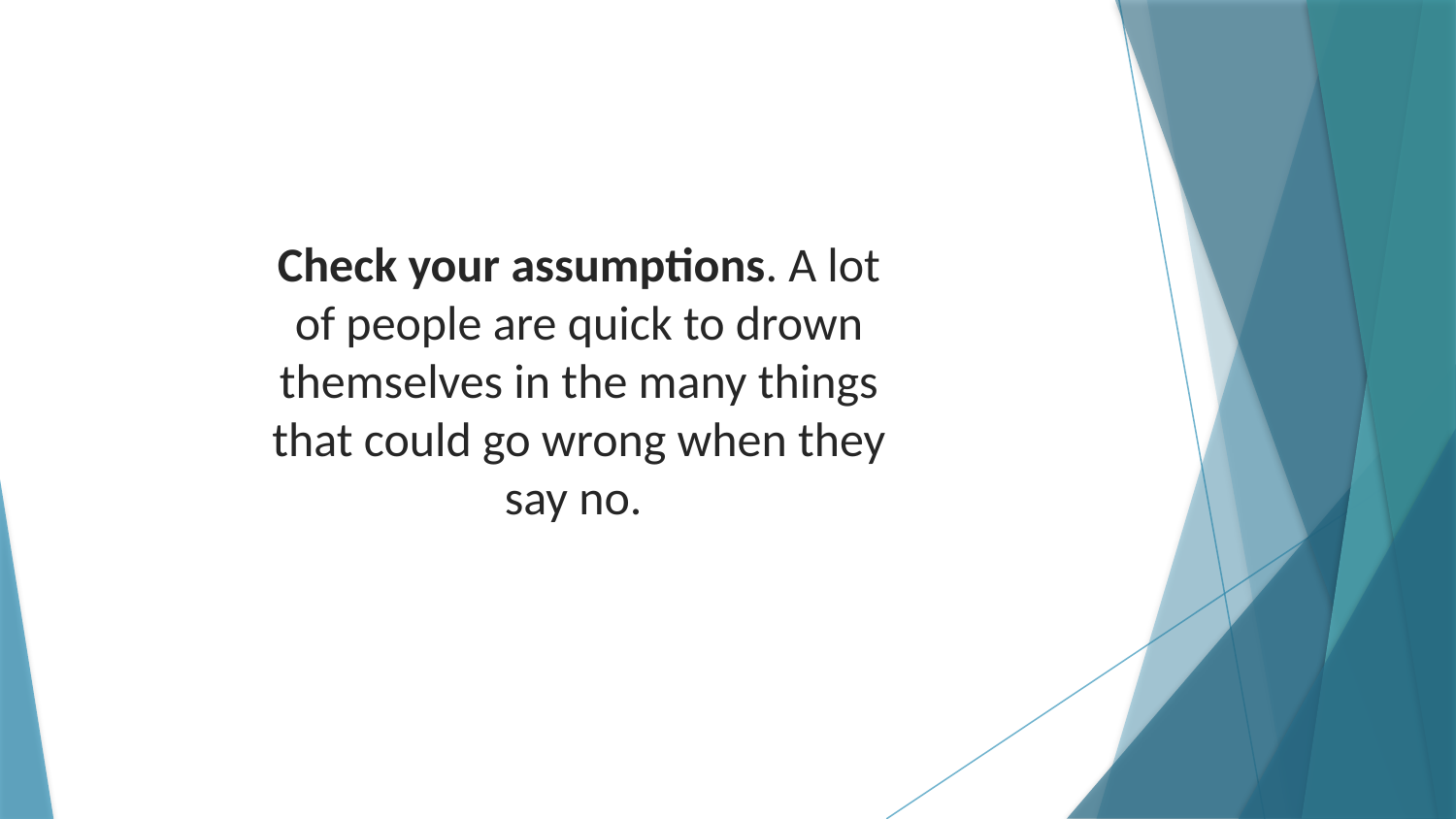

Check your assumptions. A lot of people are quick to drown themselves in the many things that could go wrong when they say no.